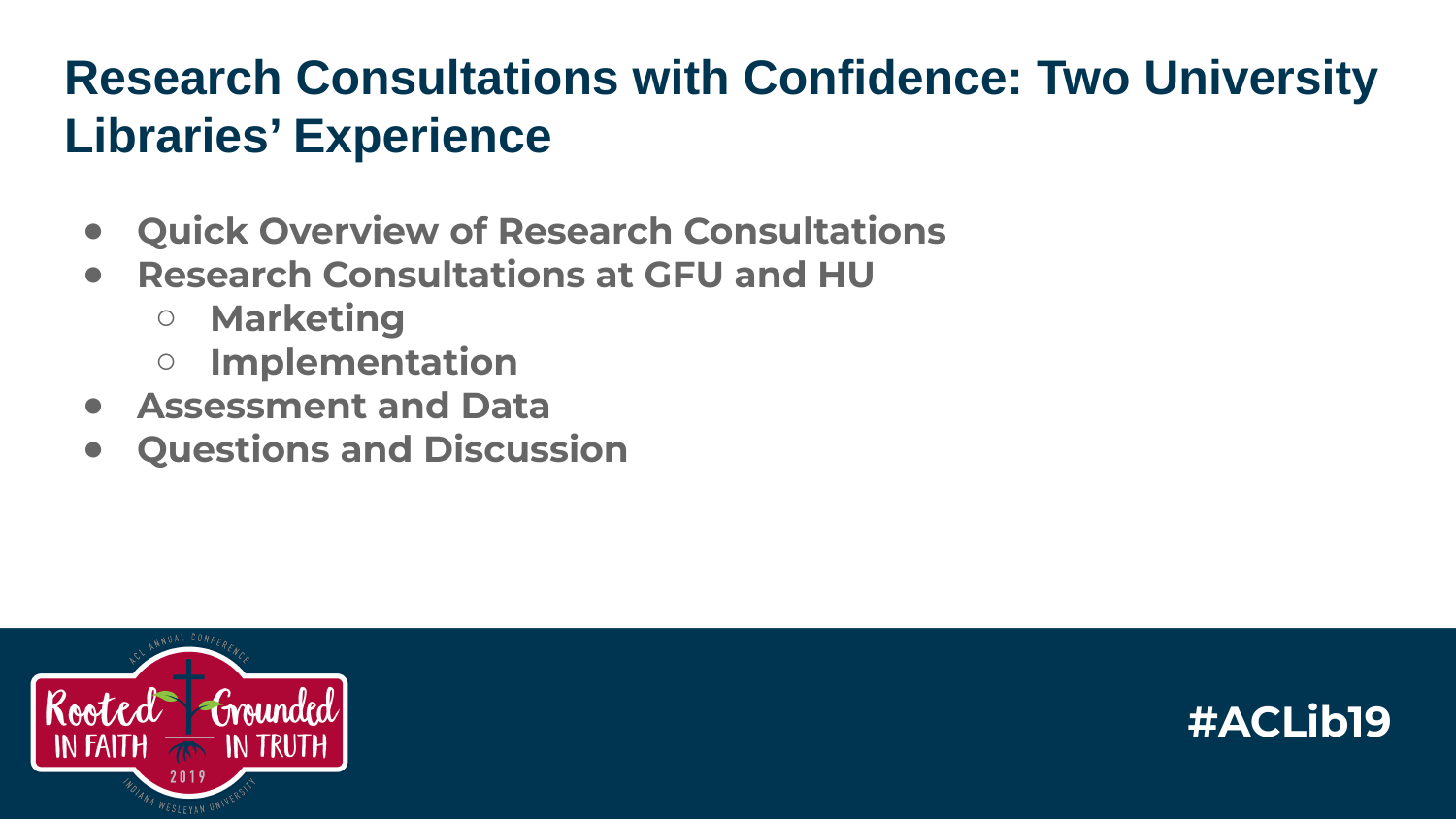

# Research Consultations with Confidence: Two University Libraries’ Experience

Quick Overview of Research Consultations
Research Consultations at GFU and HU
Marketing
Implementation
Assessment and Data
Questions and Discussion

#ACLib19